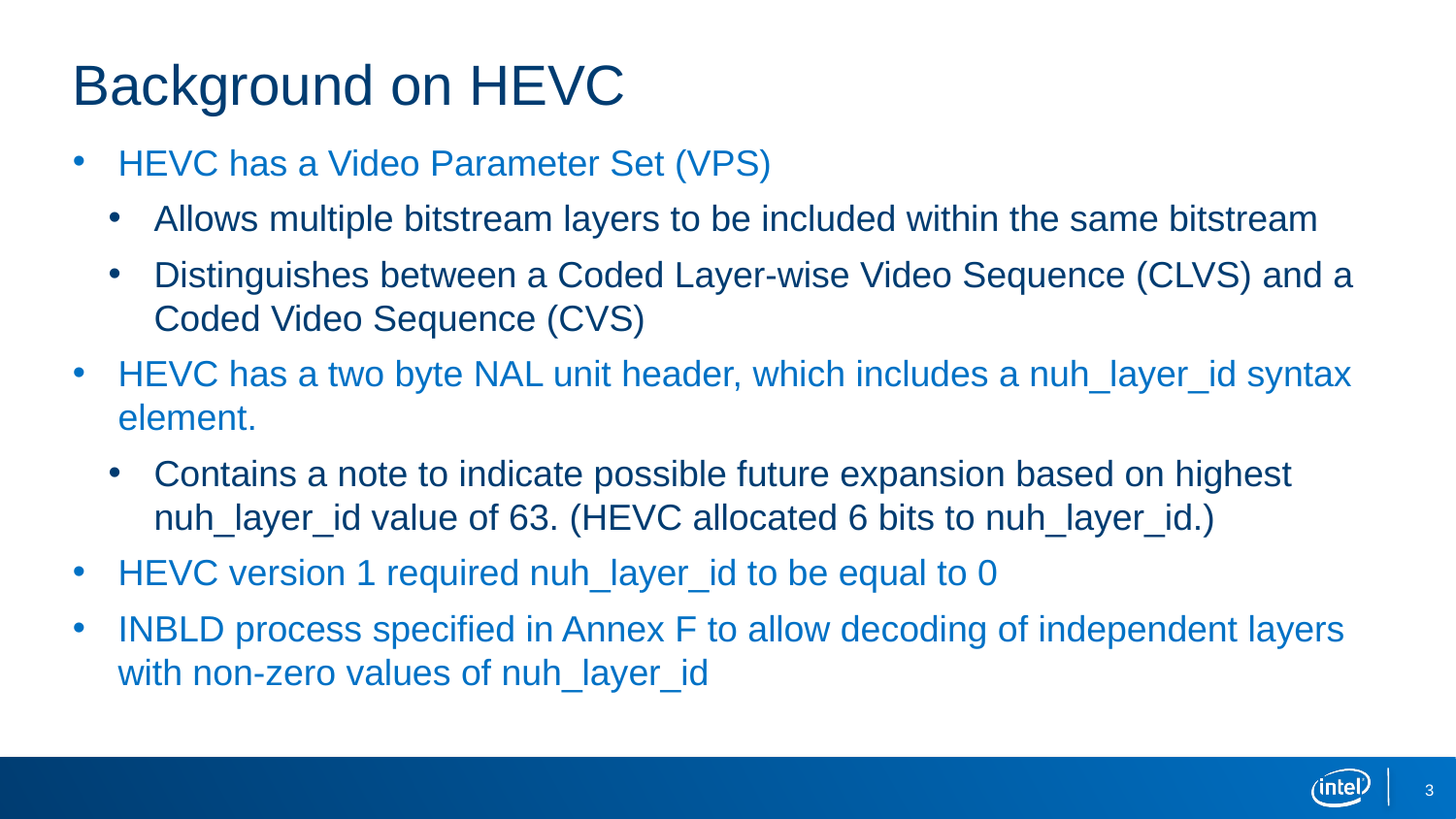

# Background on HEVC
HEVC has a Video Parameter Set (VPS)
Allows multiple bitstream layers to be included within the same bitstream
Distinguishes between a Coded Layer-wise Video Sequence (CLVS) and a Coded Video Sequence (CVS)
HEVC has a two byte NAL unit header, which includes a nuh_layer_id syntax element.
Contains a note to indicate possible future expansion based on highest nuh_layer_id value of 63. (HEVC allocated 6 bits to nuh_layer_id.)
HEVC version 1 required nuh_layer_id to be equal to 0
INBLD process specified in Annex F to allow decoding of independent layers with non-zero values of nuh_layer_id

3